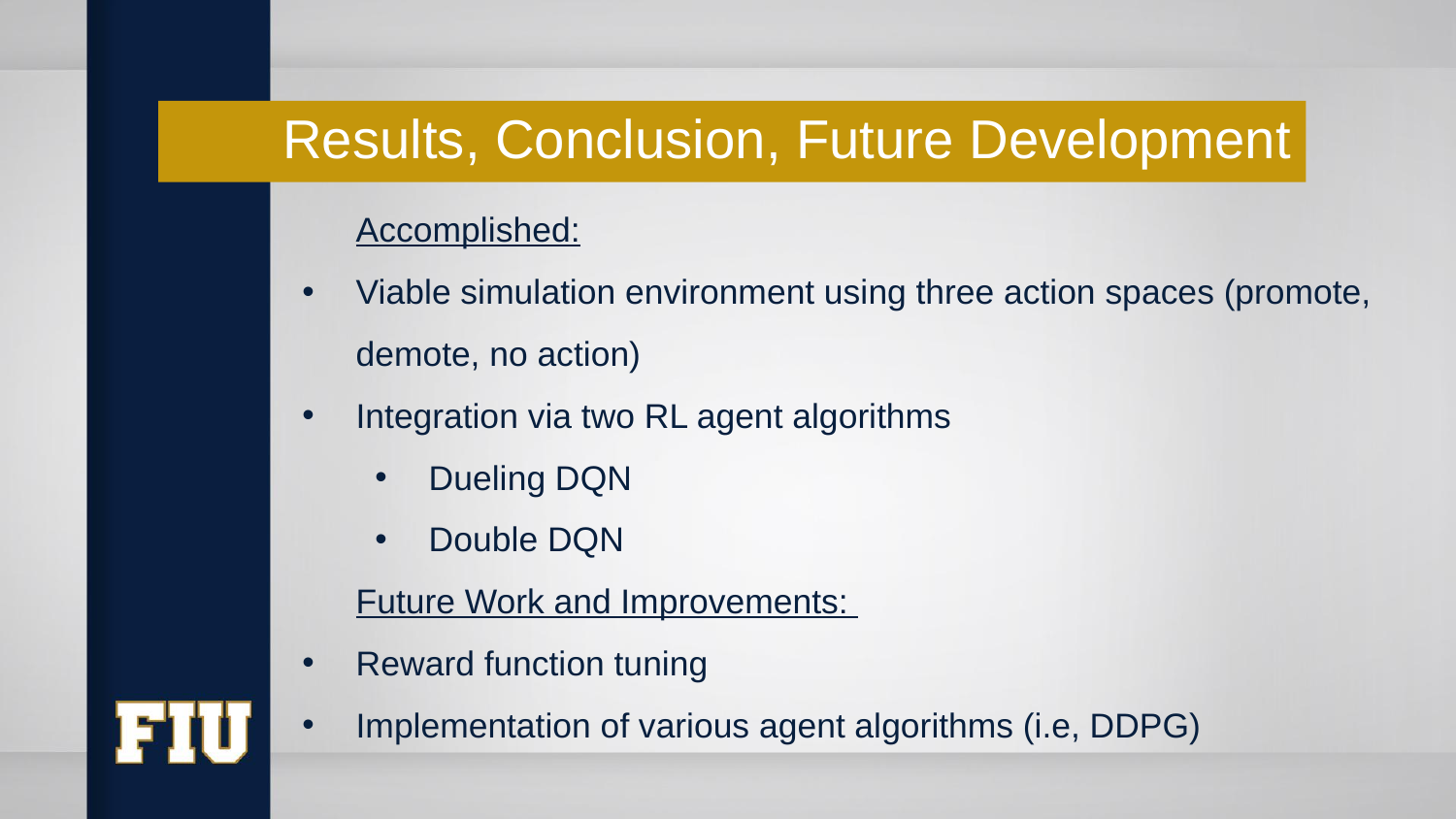

# Results, Conclusion, Future Development

Accomplished:
Viable simulation environment using three action spaces (promote, demote, no action)
Integration via two RL agent algorithms
Dueling DQN
Double DQN
Future Work and Improvements:
Reward function tuning
Implementation of various agent algorithms (i.e, DDPG)